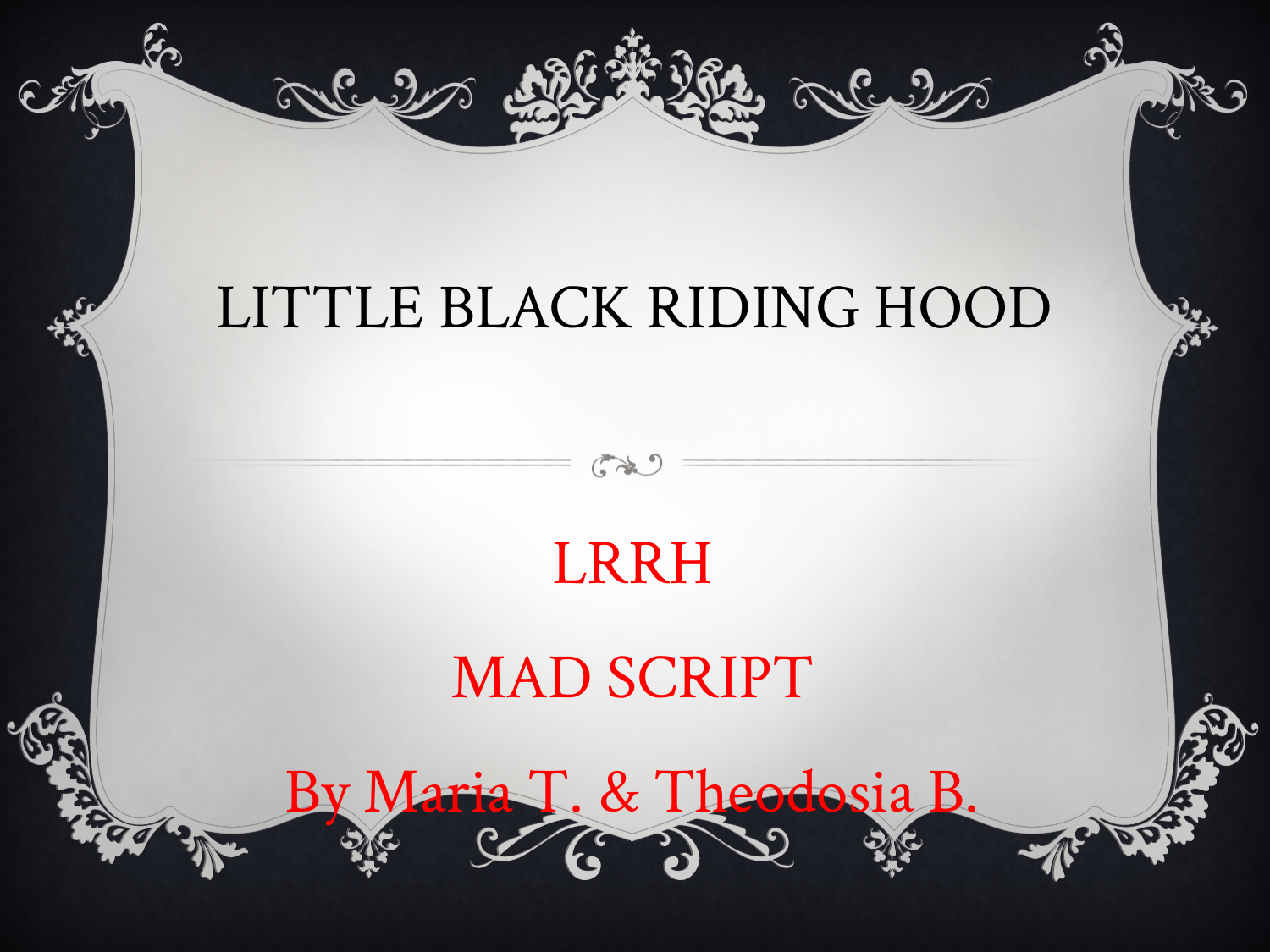

LITTLE BLACK RIDING HOOD
LRRH
MAD SCRIPT
By Maria T. & Theodosia B.